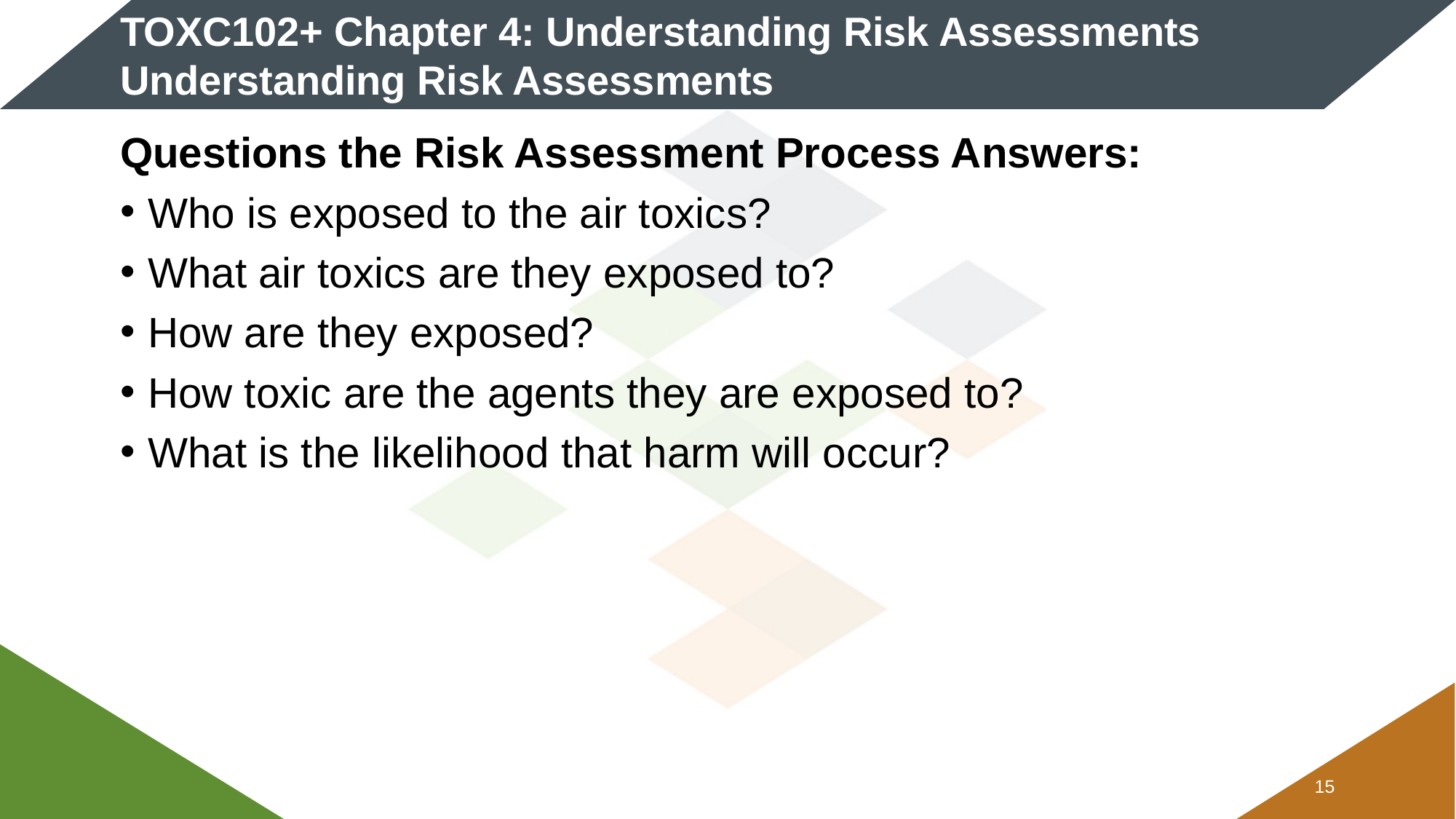

# TOXC102+ Chapter 4: Understanding Risk Assessments Understanding Risk Assessments
Questions the Risk Assessment Process Answers:
Who is exposed to the air toxics?
What air toxics are they exposed to?
How are they exposed?
How toxic are the agents they are exposed to?
What is the likelihood that harm will occur?
15